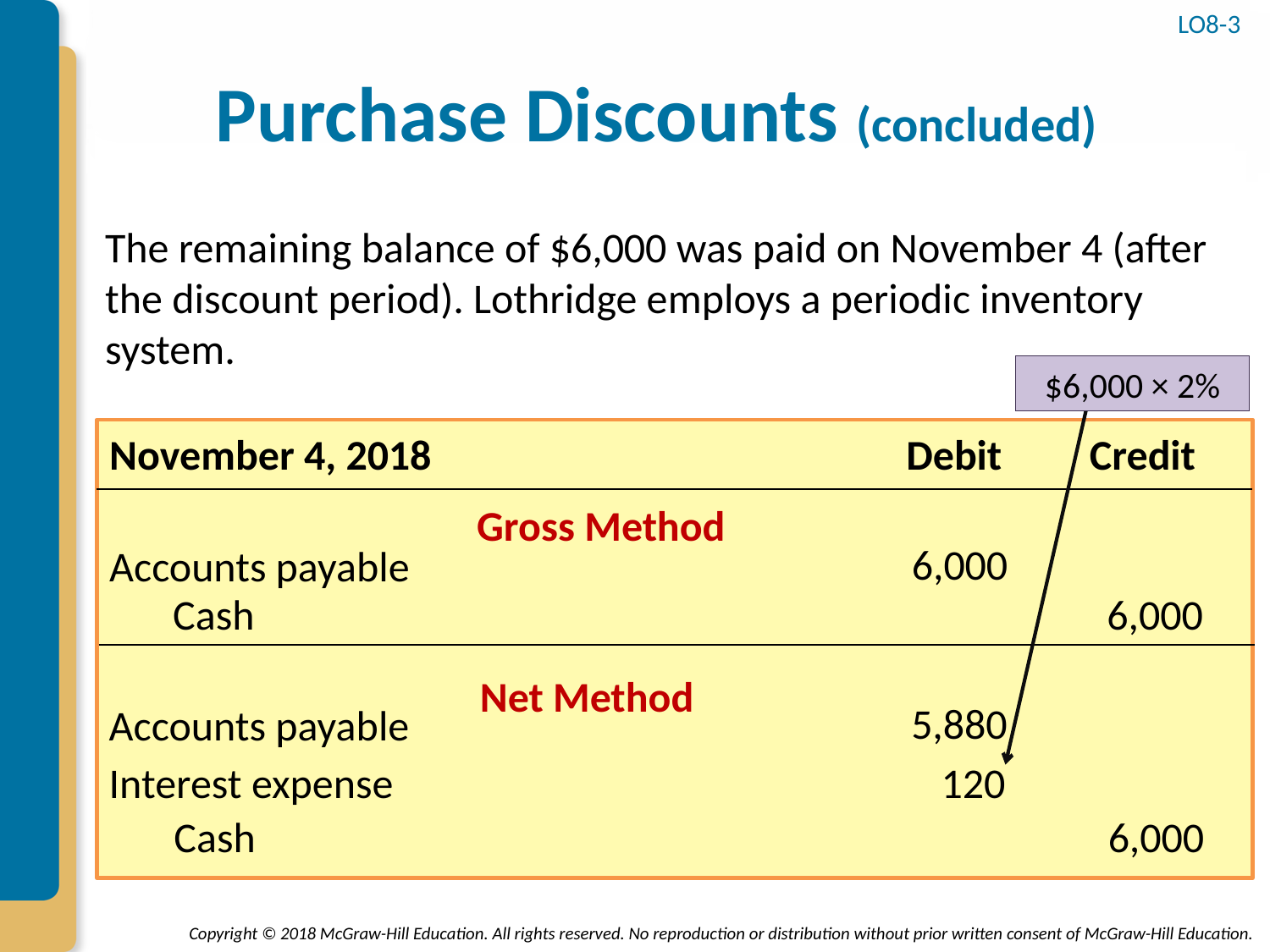

LO8-3
# Purchase Discounts (concluded)
The remaining balance of $6,000 was paid on November 4 (after the discount period). Lothridge employs a periodic inventory system.
$6,000 × 2%

November 4, 2018

Credit
Debit
Gross Method
6,000
Accounts payable
Cash
6,000
Net Method
5,880
Accounts payable
Interest expense
120
Cash
6,000